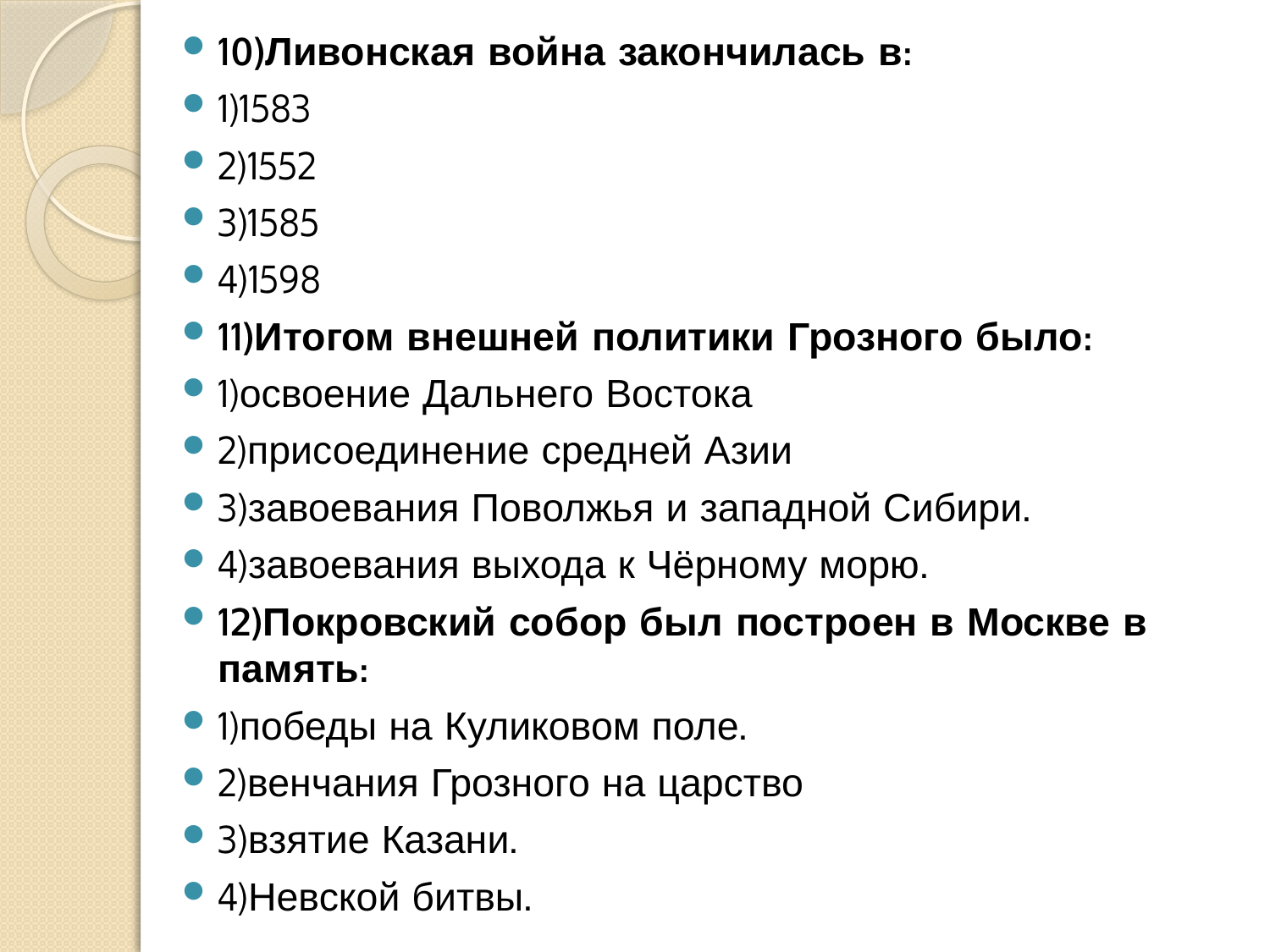

10)Ливонская война закончилась в:
1)1583
2)1552
3)1585
4)1598
11)Итогом внешней политики Грозного было:
1)освоение Дальнего Востока
2)присоединение средней Азии
3)завоевания Поволжья и западной Сибири.
4)завоевания выхода к Чёрному морю.
12)Покровский собор был построен в Москве в память:
1)победы на Куликовом поле.
2)венчания Грозного на царство
3)взятие Казани.
4)Невской битвы.